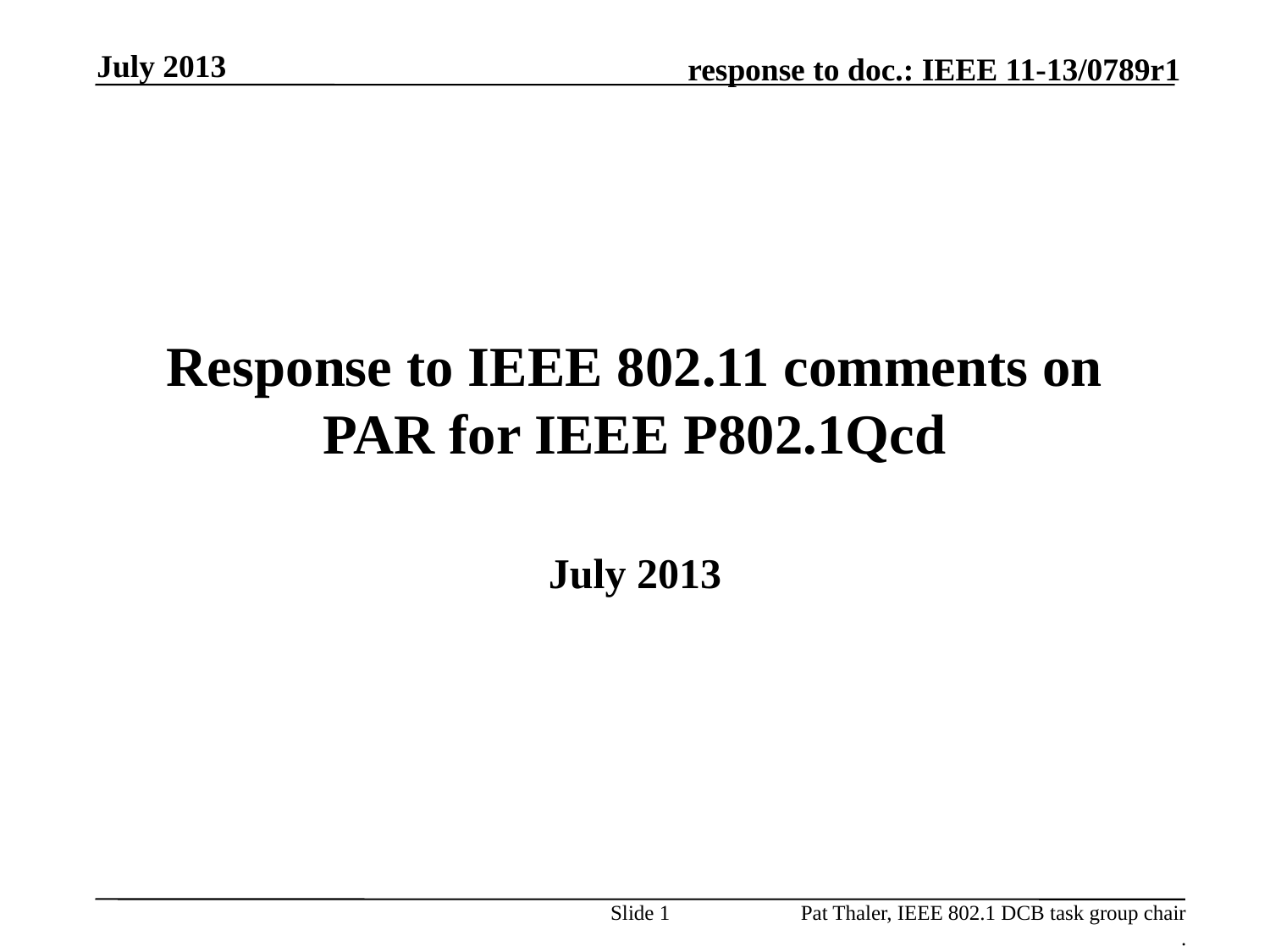

July 2013
# Response to IEEE 802.11 comments on PAR for IEEE P802.1Qcd
July 2013
Slide 1
Pat Thaler, IEEE 802.1 DCB task group chair
.